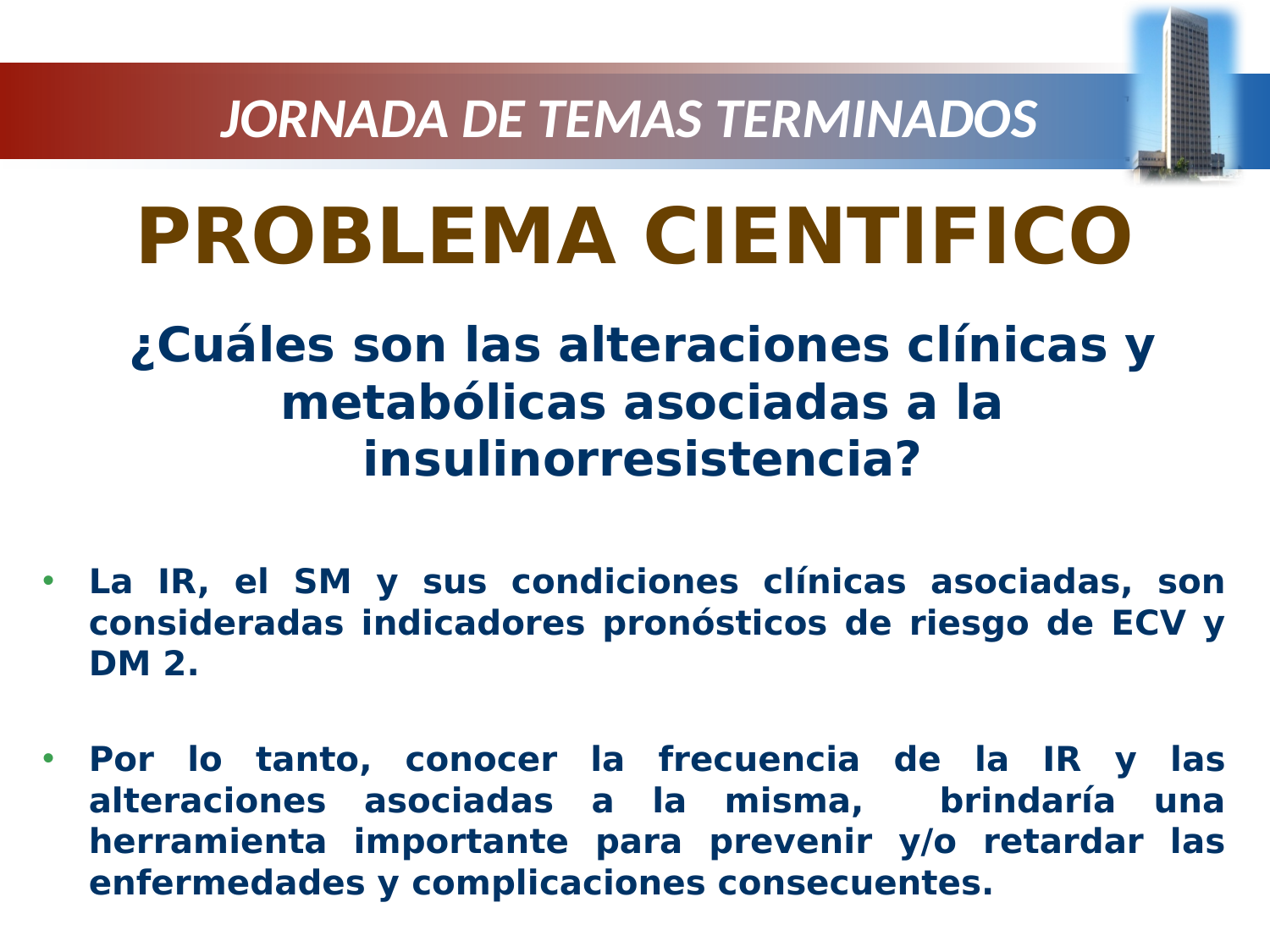

# JORNADA DE TEMAS TERMINADOS
PROBLEMA CIENTIFICO
¿Cuáles son las alteraciones clínicas y metabólicas asociadas a la insulinorresistencia?

La IR, el SM y sus condiciones clínicas asociadas, son consideradas indicadores pronósticos de riesgo de ECV y DM 2.

Por lo tanto, conocer la frecuencia de la IR y las alteraciones asociadas a la misma,  brindaría una herramienta importante para prevenir y/o retardar las enfermedades y complicaciones consecuentes.